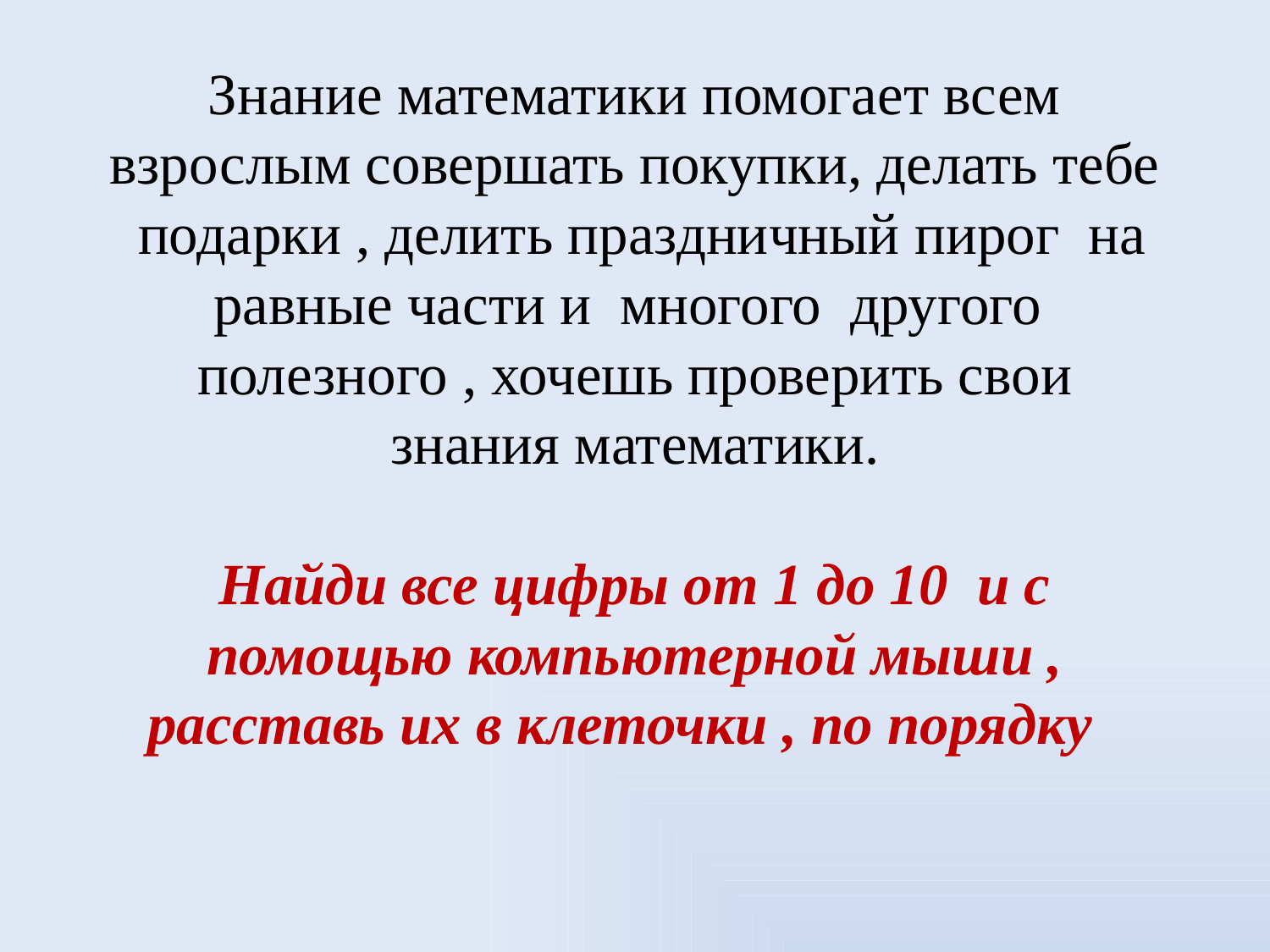

# Знание математики помогает всем взрослым совершать покупки, делать тебе  подарки , делить праздничный пирог  на равные части и  многого  другого  полезного , хочешь проверить свои знания математики. Найди все цифры от 1 до 10  и с помощью компьютерной мыши , расставь их в клеточки , по порядку